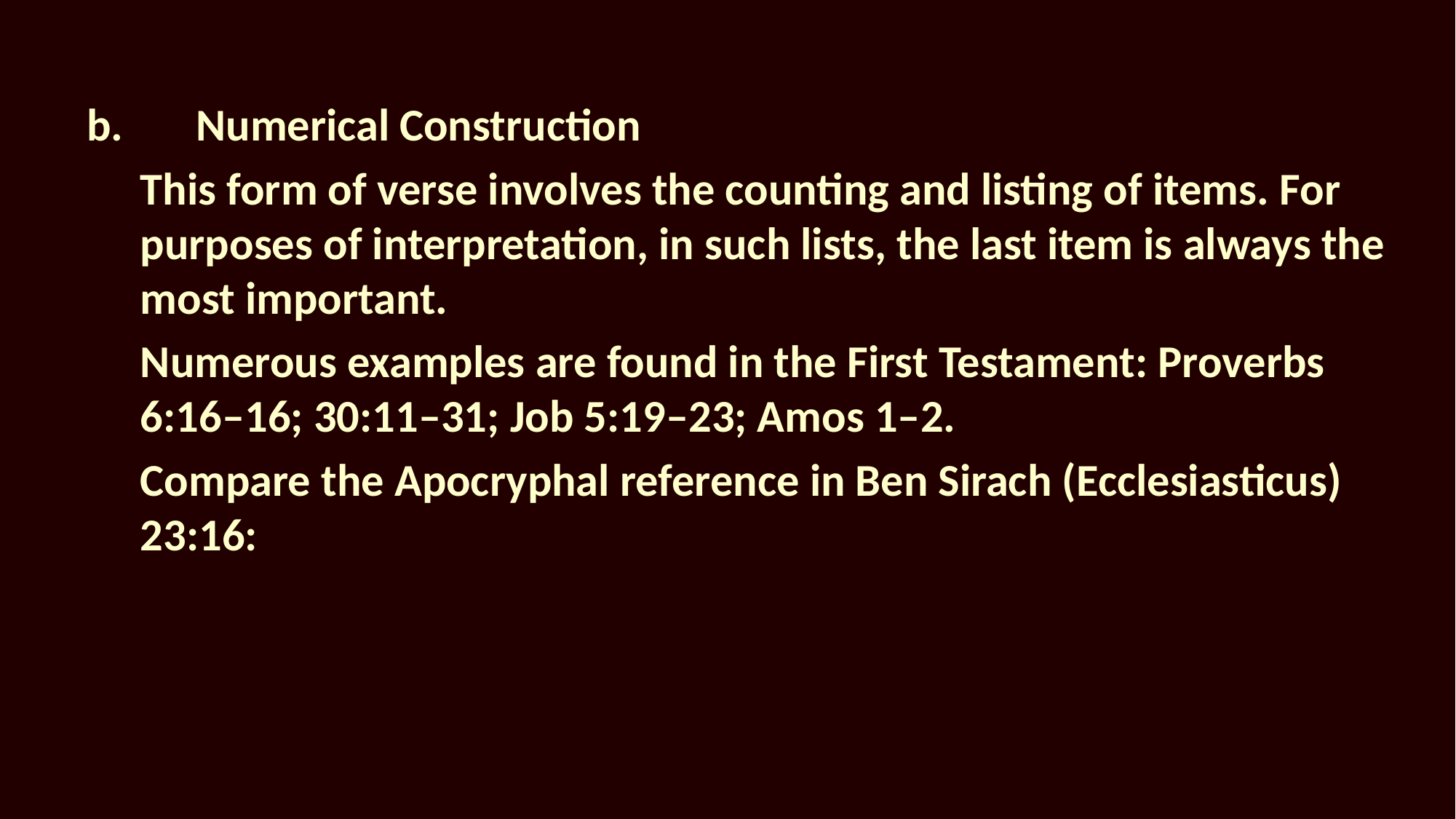

b.	Numerical Construction
This form of verse involves the counting and listing of items. For purposes of interpretation, in such lists, the last item is always the most important.
Numerous examples are found in the First Testament: Proverbs 6:16–16; 30:11–31; Job 5:19–23; Amos 1–2.
Compare the Apocryphal reference in Ben Sirach (Ecclesiasticus) 23:16: